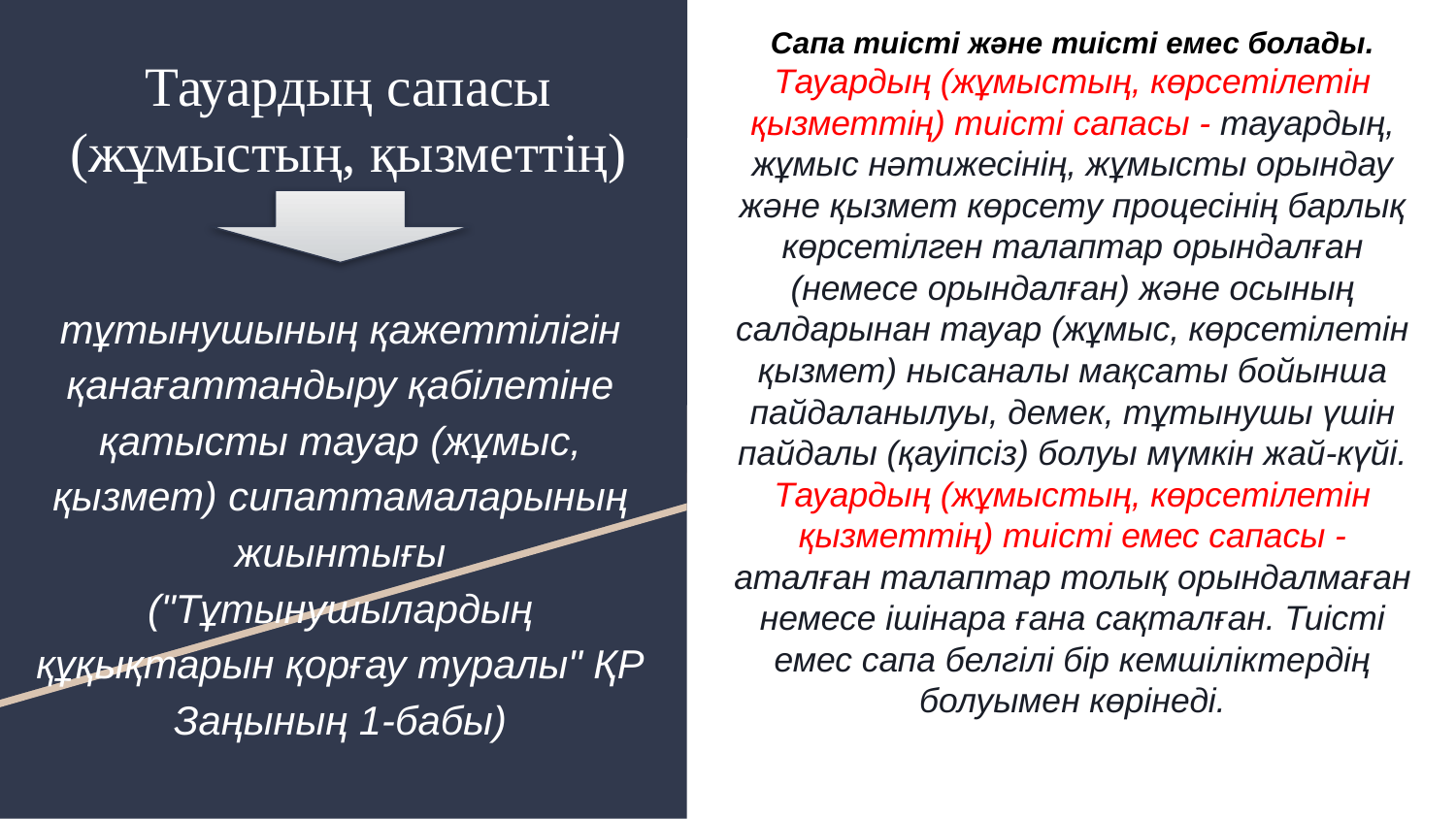

Сапа тиісті және тиісті емес болады.
Тауардың (жұмыстың, көрсетілетін қызметтің) тиісті сапасы - тауардың, жұмыс нәтижесінің, жұмысты орындау және қызмет көрсету процесінің барлық көрсетілген талаптар орындалған (немесе орындалған) және осының салдарынан тауар (жұмыс, көрсетілетін қызмет) нысаналы мақсаты бойынша пайдаланылуы, демек, тұтынушы үшін пайдалы (қауіпсіз) болуы мүмкін жай-күйі.
Тауардың (жұмыстың, көрсетілетін қызметтің) тиісті емес сапасы - аталған талаптар толық орындалмаған немесе ішінара ғана сақталған. Тиісті емес сапа белгілі бір кемшіліктердің болуымен көрінеді.
# Тауардың сапасы (жұмыстың, қызметтің)

тұтынушының қажеттілігін қанағаттандыру қабілетіне қатысты тауар (жұмыс, қызмет) сипаттамаларының жиынтығы
("Тұтынушылардың құқықтарын қорғау туралы" ҚР Заңының 1-бабы)